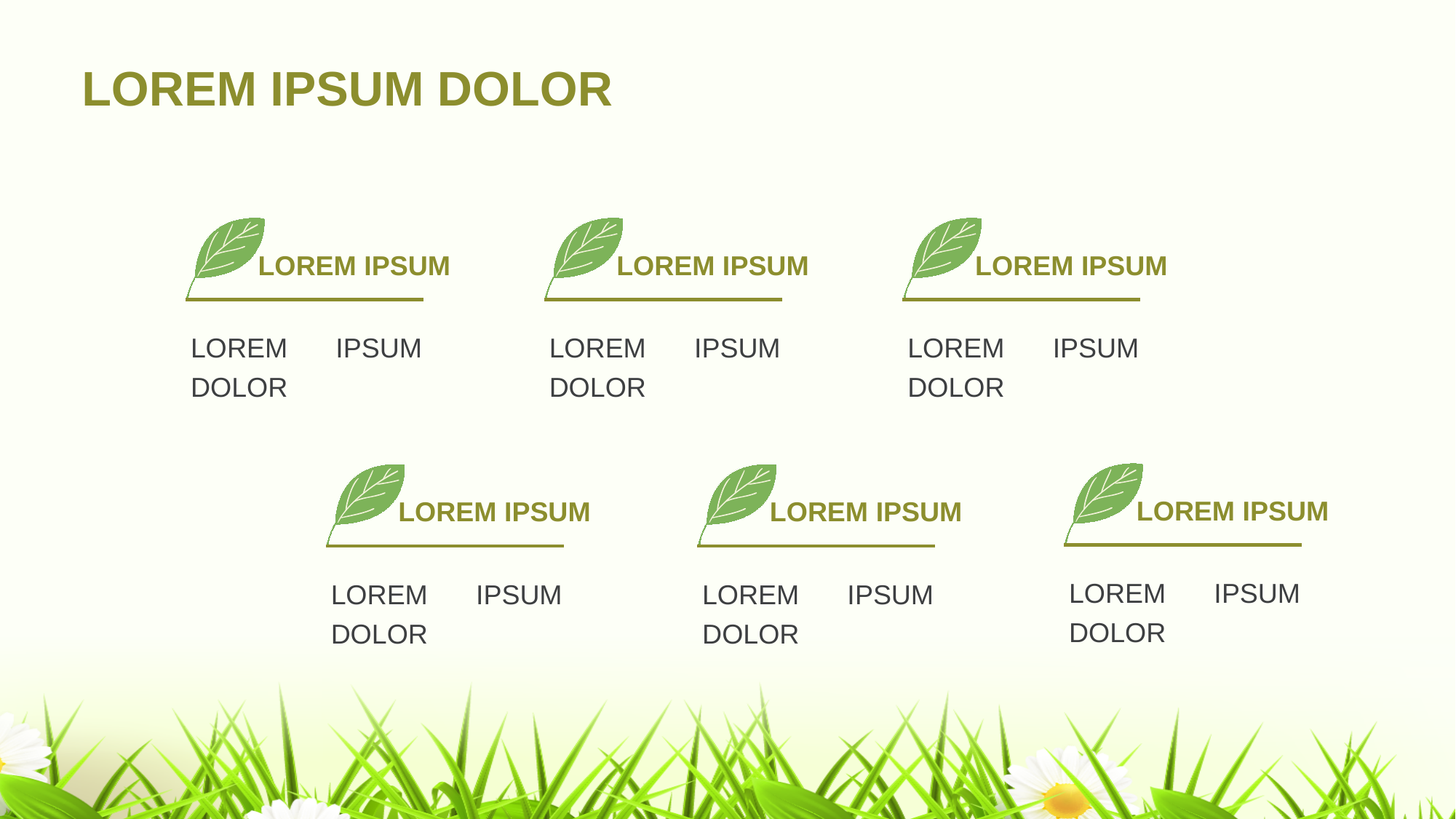

LOREM IPSUM DOLOR

LOREM IPSUM
LOREM IPSUM DOLOR

LOREM IPSUM
LOREM IPSUM DOLOR

LOREM IPSUM
LOREM IPSUM DOLOR

LOREM IPSUM
LOREM IPSUM DOLOR

LOREM IPSUM
LOREM IPSUM DOLOR

LOREM IPSUM
LOREM IPSUM DOLOR